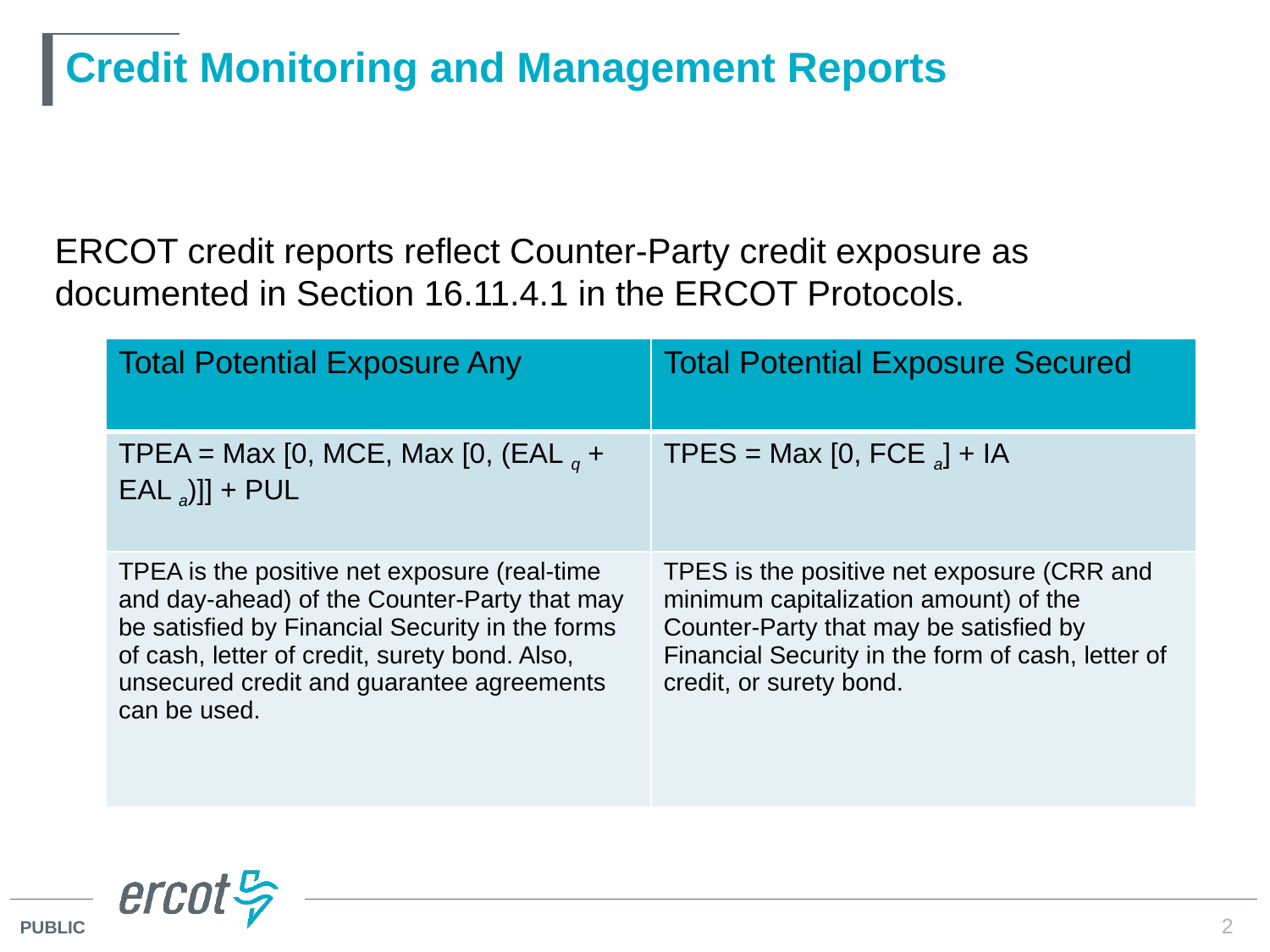

# Credit Monitoring and Management Reports
ERCOT credit reports reflect Counter-Party credit exposure as documented in Section 16.11.4.1 in the ERCOT Protocols.

| Total Potential Exposure Any | Total Potential Exposure Secured |
| --- | --- |
| TPEA = Max [0, MCE, Max [0, (EAL q + EAL a)]] + PUL | TPES = Max [0, FCE a] + IA |
| TPEA is the positive net exposure (real-time and day-ahead) of the Counter-Party that may be satisfied by Financial Security in the forms of cash, letter of credit, surety bond. Also, unsecured credit and guarantee agreements can be used. | TPES is the positive net exposure (CRR and minimum capitalization amount) of the Counter-Party that may be satisfied by Financial Security in the form of cash, letter of credit, or surety bond. |
2